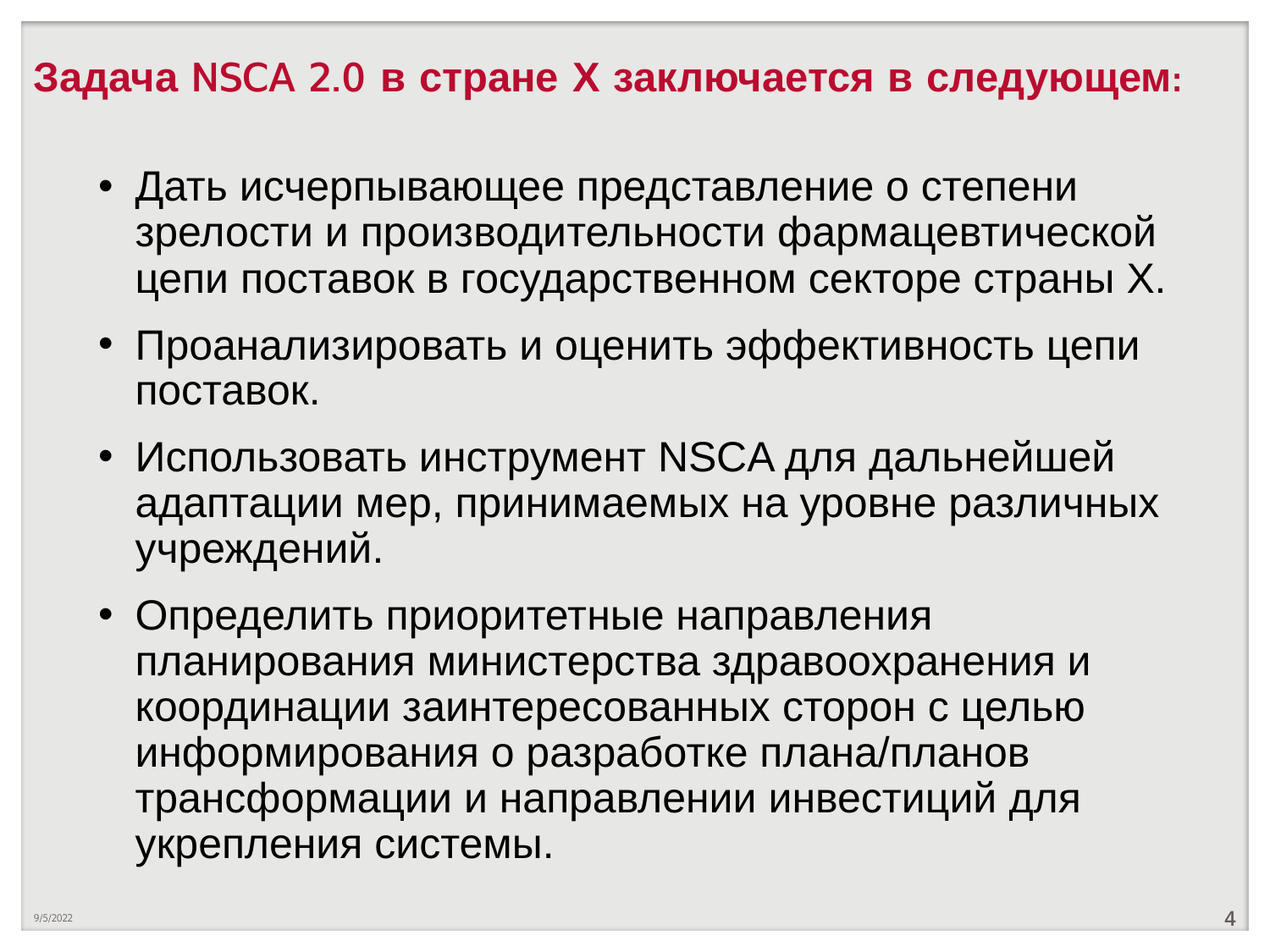

# Задача NSCA 2.0 в стране Х заключается в следующем:
Дать исчерпывающее представление о степени зрелости и производительности фармацевтической цепи поставок в государственном секторе страны Х.
Проанализировать и оценить эффективность цепи поставок.
Использовать инструмент NSCA для дальнейшей адаптации мер, принимаемых на уровне различных учреждений.
Определить приоритетные направления планирования министерства здравоохранения и координации заинтересованных сторон с целью информирования о разработке плана/планов трансформации и направлении инвестиций для укрепления системы.

9/5/2022
4